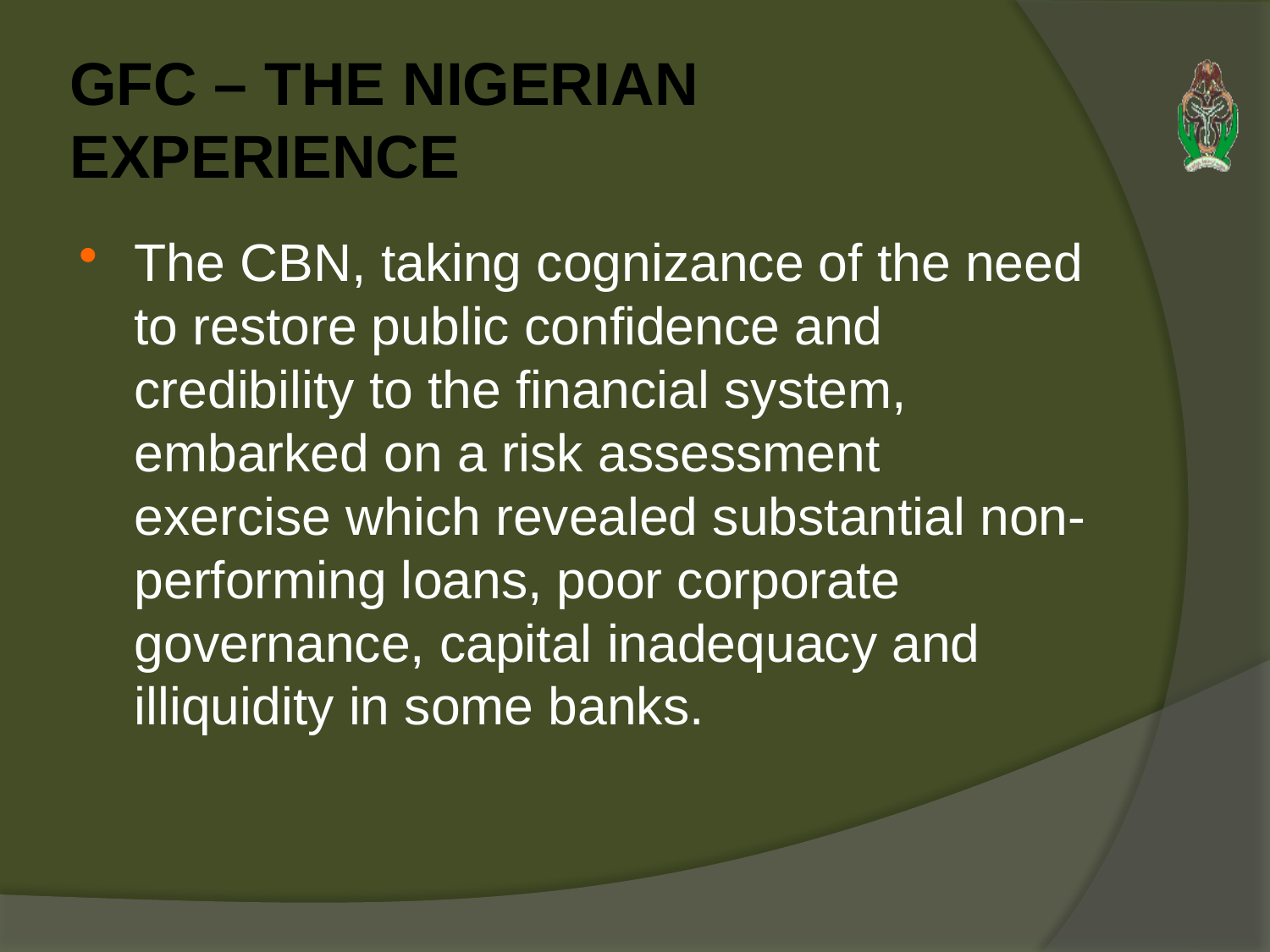

# GFC – THE NIGERIAN EXPERIENCE
The CBN, taking cognizance of the need to restore public confidence and credibility to the financial system, embarked on a risk assessment exercise which revealed substantial non-performing loans, poor corporate governance, capital inadequacy and illiquidity in some banks.